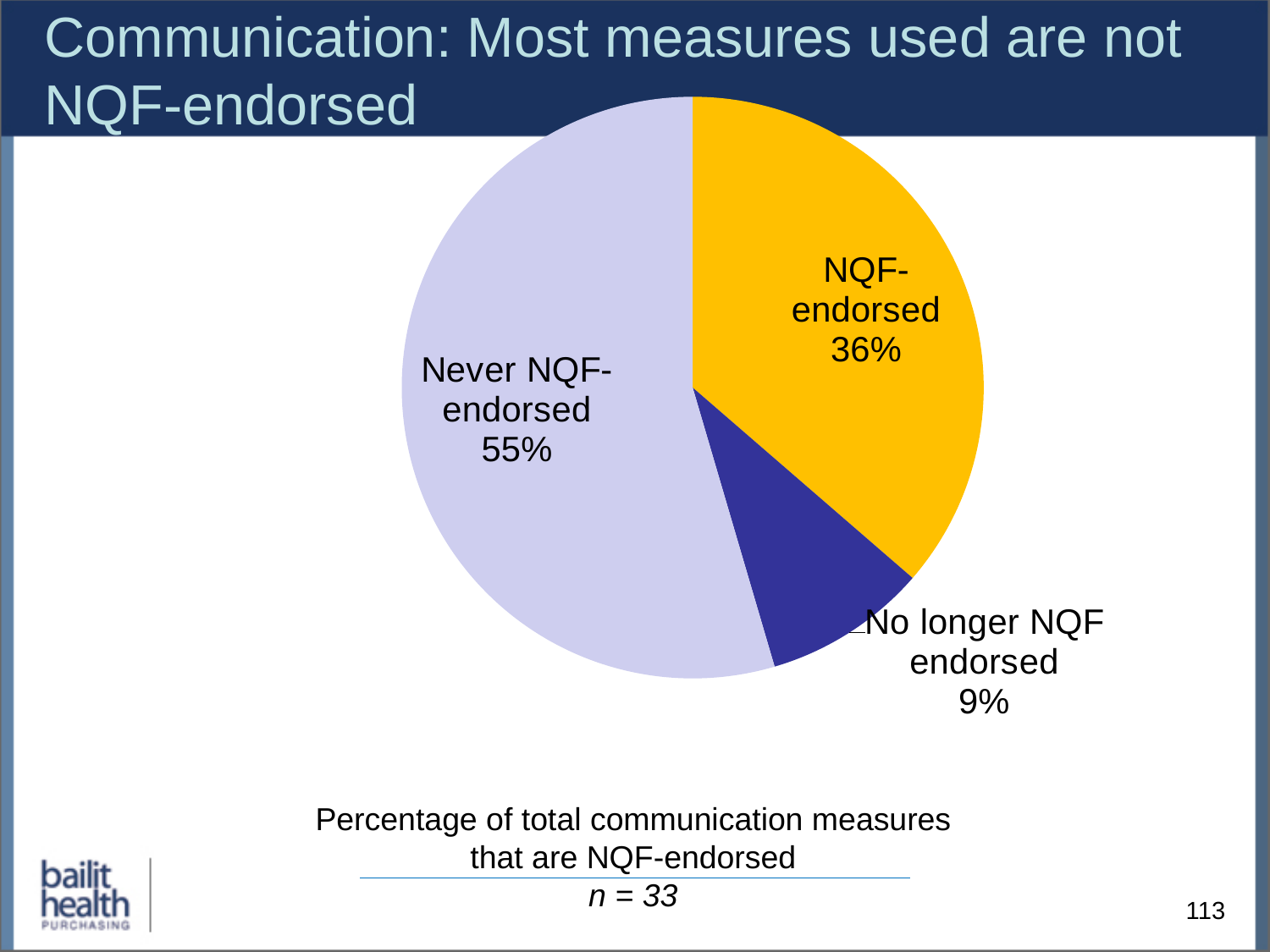

# Communication: Most measures used are not NQF-endorsed

### Chart

| Category | Column1 |
|---|---|
| NQF endorsed | 12.0 |
| No longer NQF endorsed | 3.0 |
| Never NQF endorsed | 18.0 |
Percentage of total communication measures that are NQF-endorsed
n = 33
113